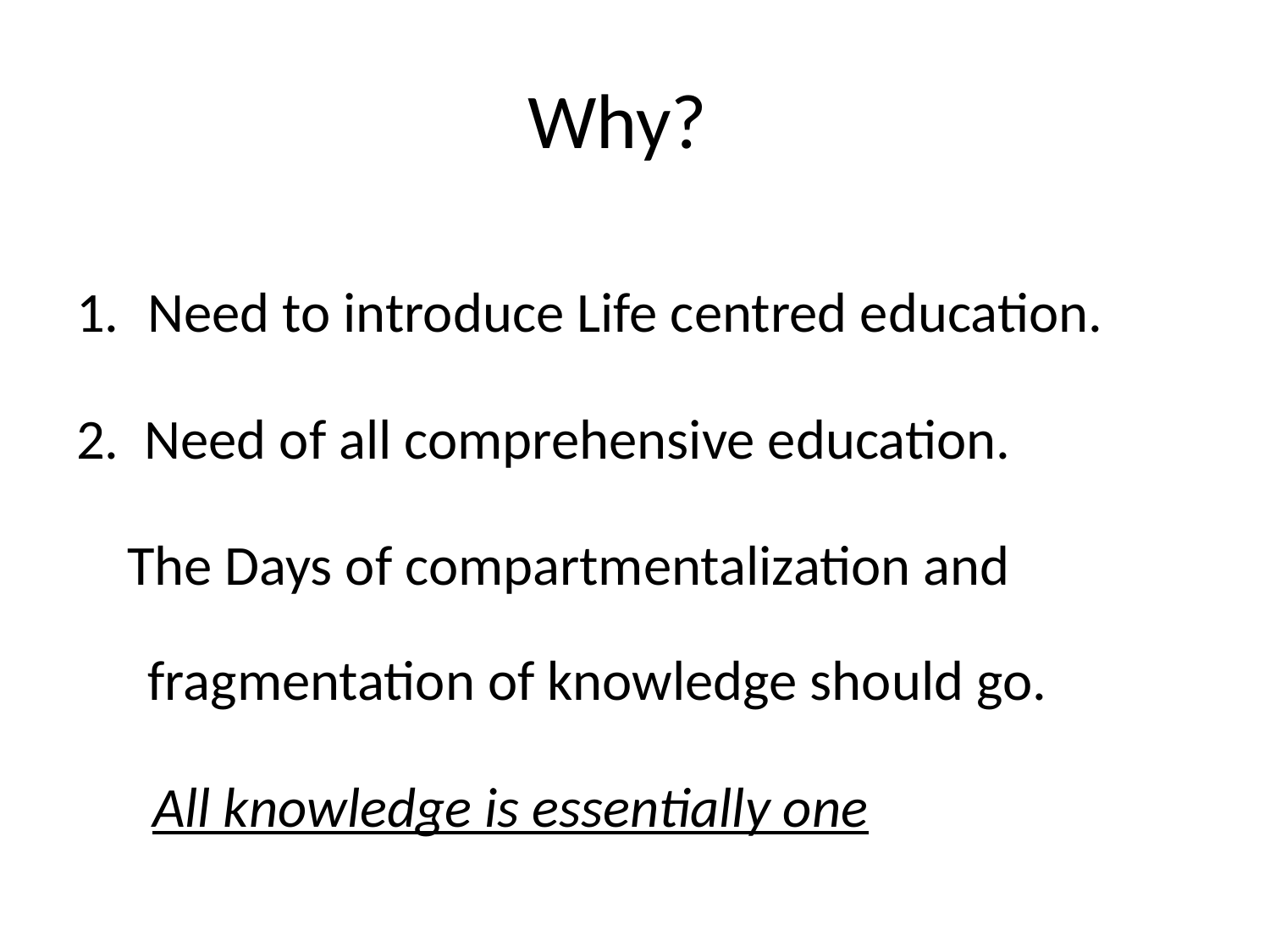

# Why?
Need to introduce Life centred education.
2.  Need of all comprehensive education.
    The Days of compartmentalization and fragmentation of knowledge should go.
      All knowledge is essentially one